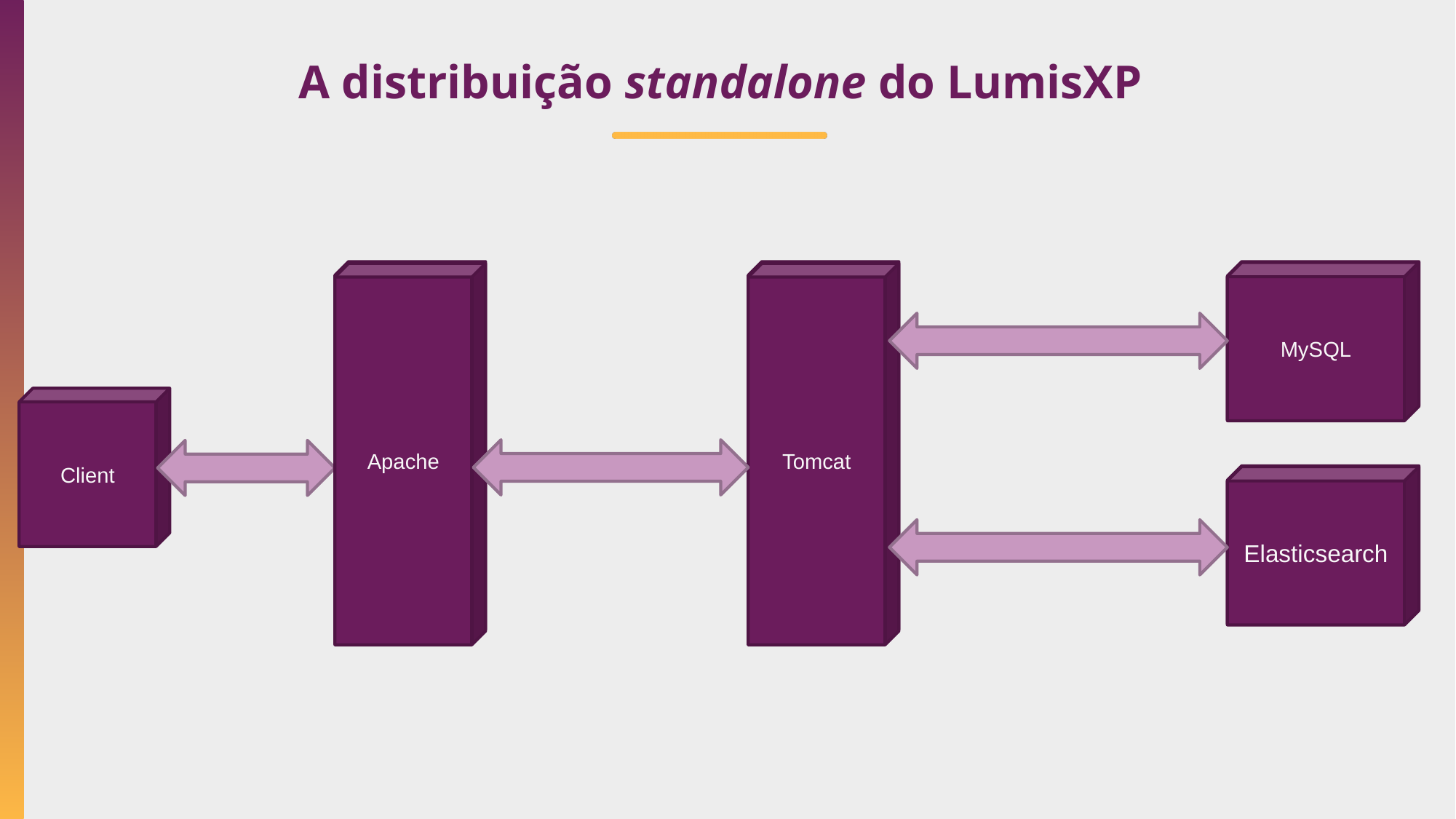

# A distribuição standalone do LumisXP
Web server
Banco de dados
App Server
MySQL
Apache
Tomcat

Client

Repositório Big data
Elasticsearch